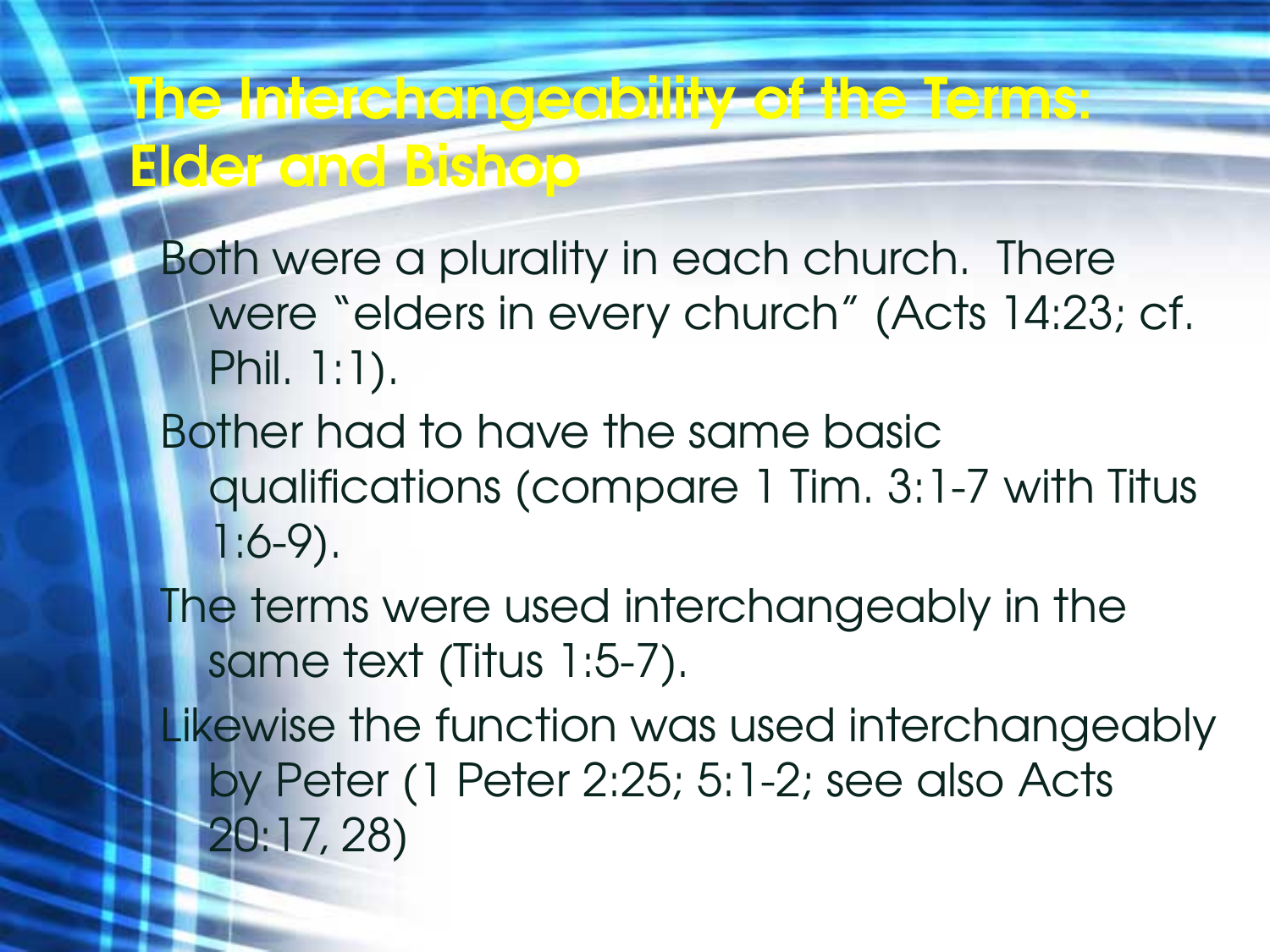

# The Interchangeability of the Terms: Elder and Bishop
Both were a plurality in each church.  There were “elders in every church” (Acts 14:23; cf. Phil. 1:1).
Bother had to have the same basic qualifications (compare 1 Tim. 3:1-7 with Titus 1:6-9).
The terms were used interchangeably in the same text (Titus 1:5-7).
Likewise the function was used interchangeably by Peter (1 Peter 2:25; 5:1-2; see also Acts 20:17, 28)